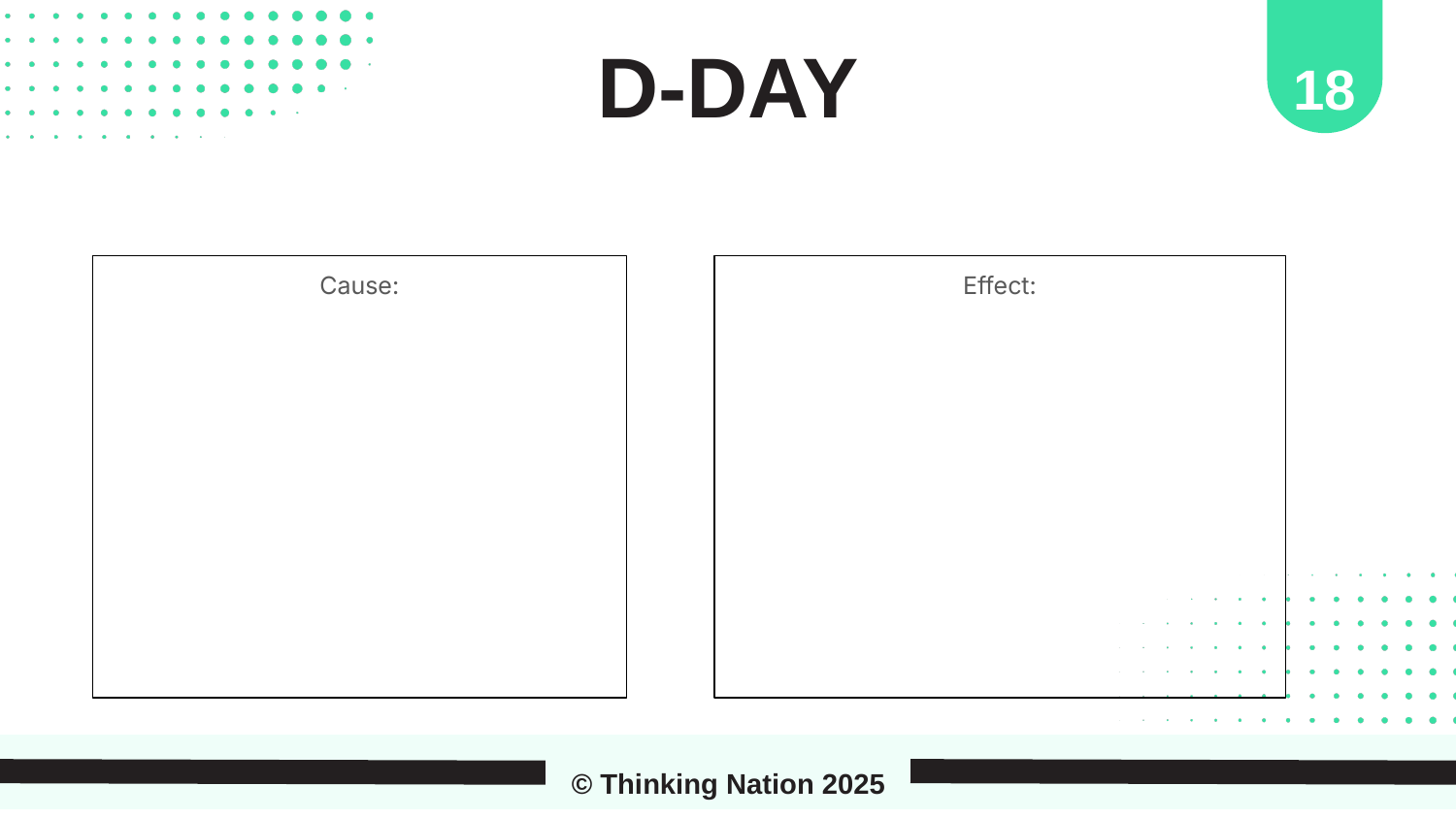

18
D-DAY
Cause:

Effect:

© Thinking Nation 2025